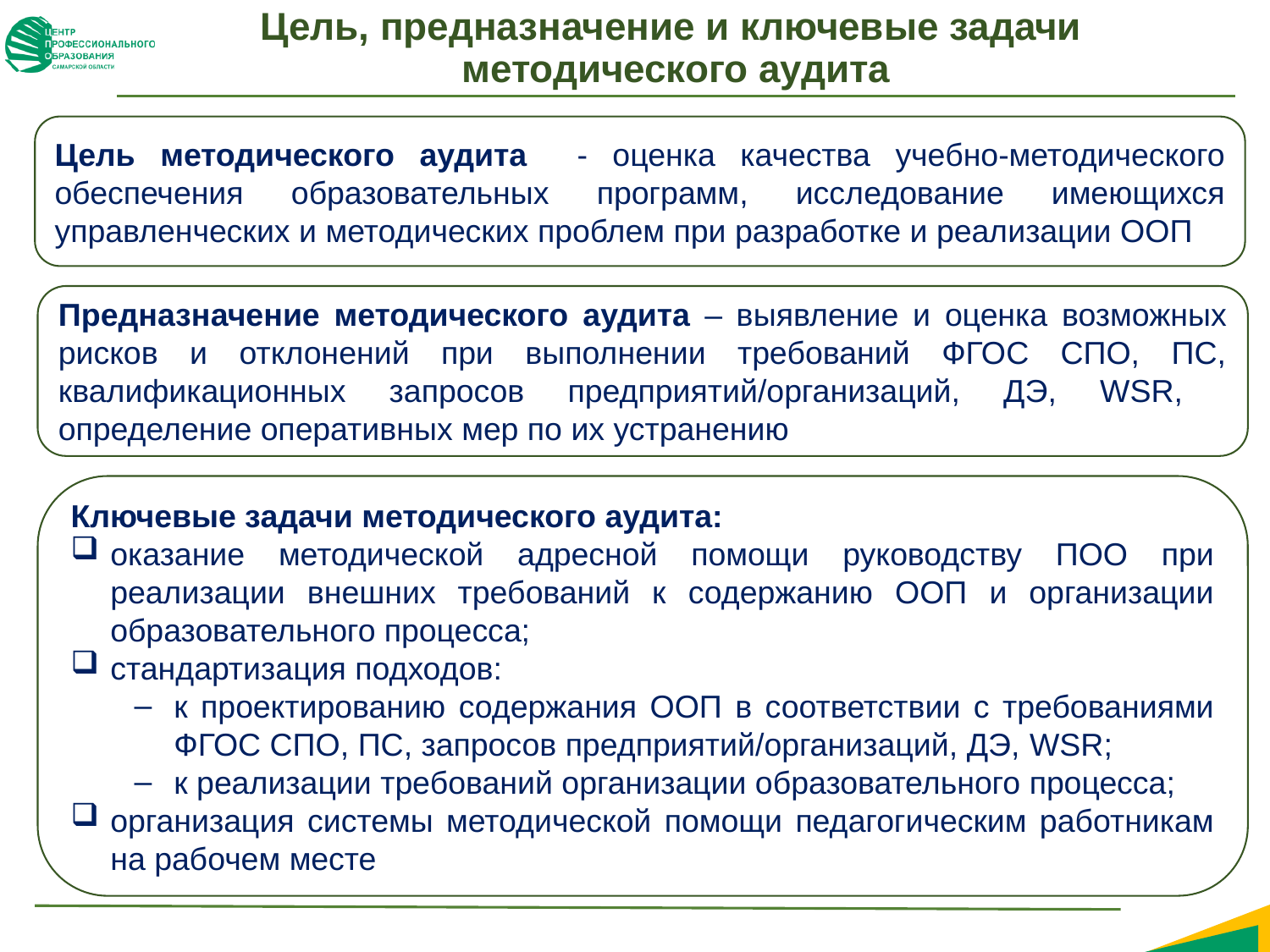

# Цель, предназначение и ключевые задачи методического аудита
Цель методического аудита  - оценка качества учебно-методического обеспечения образовательных программ, исследование имеющихся управленческих и методических проблем при разработке и реализации ООП
Предназначение методического аудита – выявление и оценка возможных рисков и отклонений при выполнении требований ФГОС СПО, ПС, квалификационных запросов предприятий/организаций, ДЭ, WSR,  определение оперативных мер по их устранению
Ключевые задачи методического аудита:
оказание методической адресной помощи руководству ПОО при реализации внешних требований к содержанию ООП и организации образовательного процесса;
стандартизация подходов:
к проектированию содержания ООП в соответствии с требованиями ФГОС СПО, ПС, запросов предприятий/организаций, ДЭ, WSR;
к реализации требований организации образовательного процесса;
организация системы методической помощи педагогическим работникам на рабочем месте